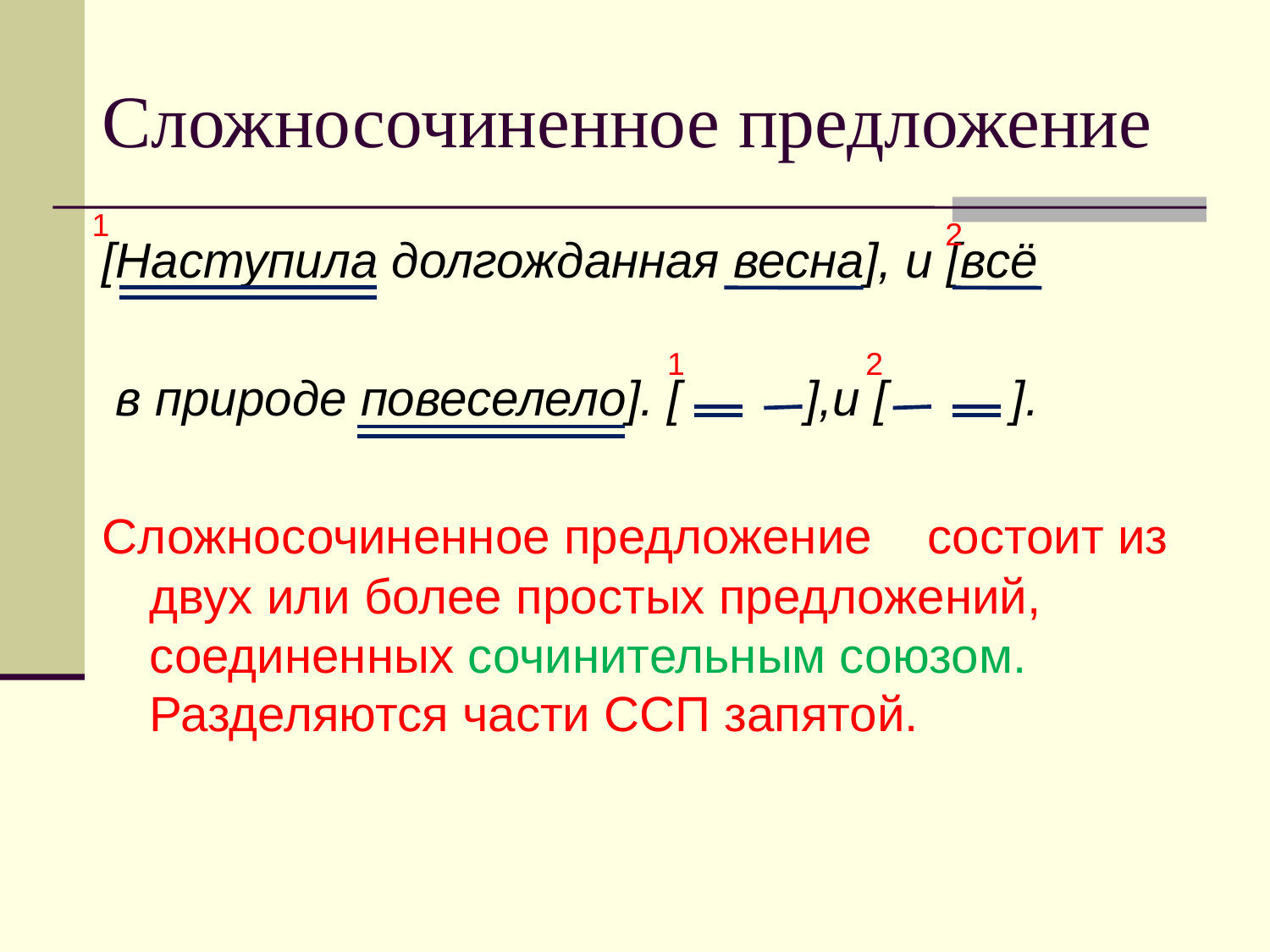

# Сложносочиненное предложение
1
2
[Наступила долгожданная весна], и [всё

 в природе повеселело]. [         ],и [         ].

Сложносочиненное предложение    состоит из двух или более простых предложений, соединенных сочинительным союзом. Разделяются части ССП запятой.
1
2